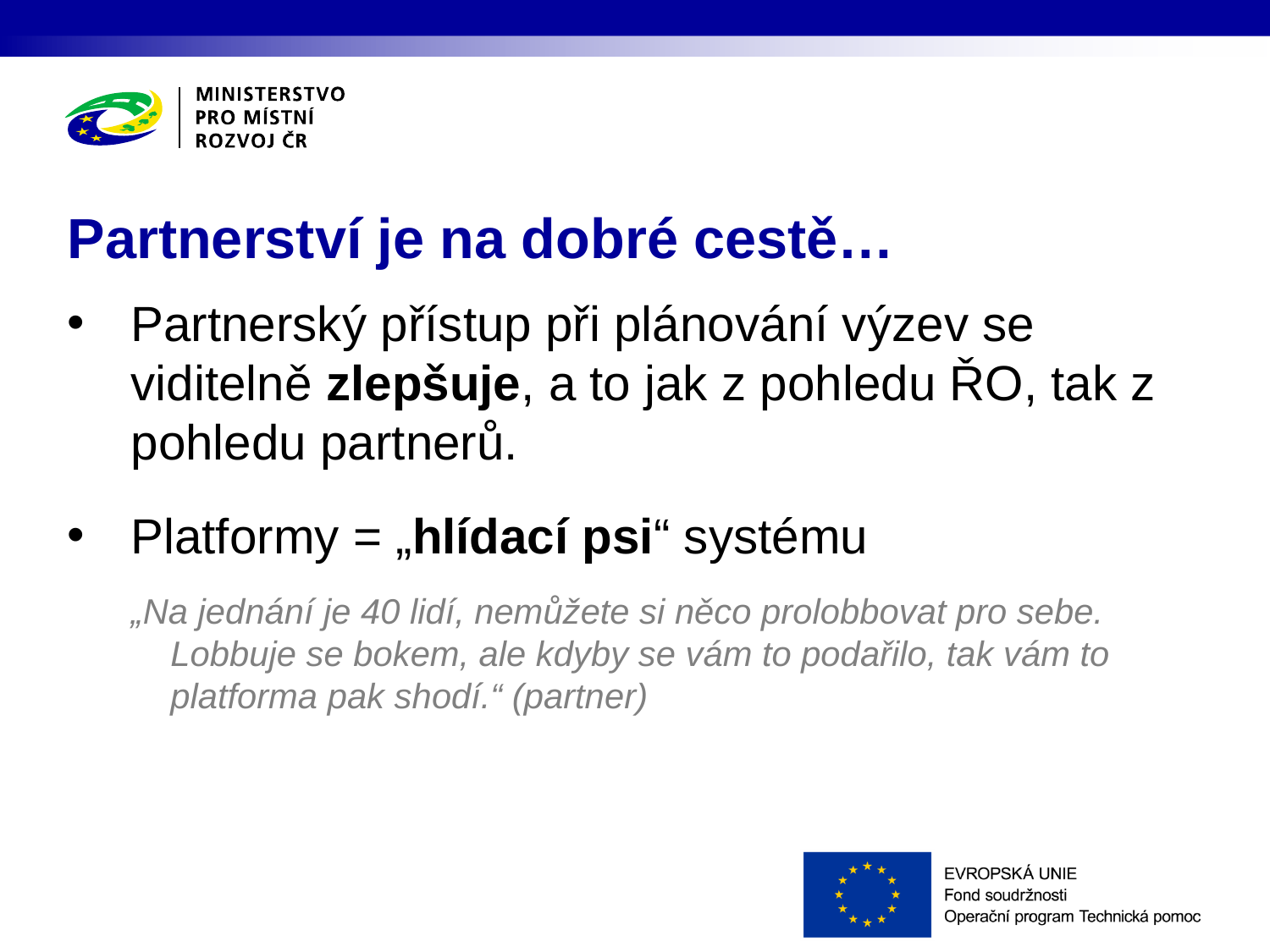

# Partnerství je na dobré cestě…
Partnerský přístup při plánování výzev se viditelně zlepšuje, a to jak z pohledu ŘO, tak z pohledu partnerů.
Platformy = „hlídací psi“ systému
„Na jednání je 40 lidí, nemůžete si něco prolobbovat pro sebe. Lobbuje se bokem, ale kdyby se vám to podařilo, tak vám to platforma pak shodí.“ (partner)